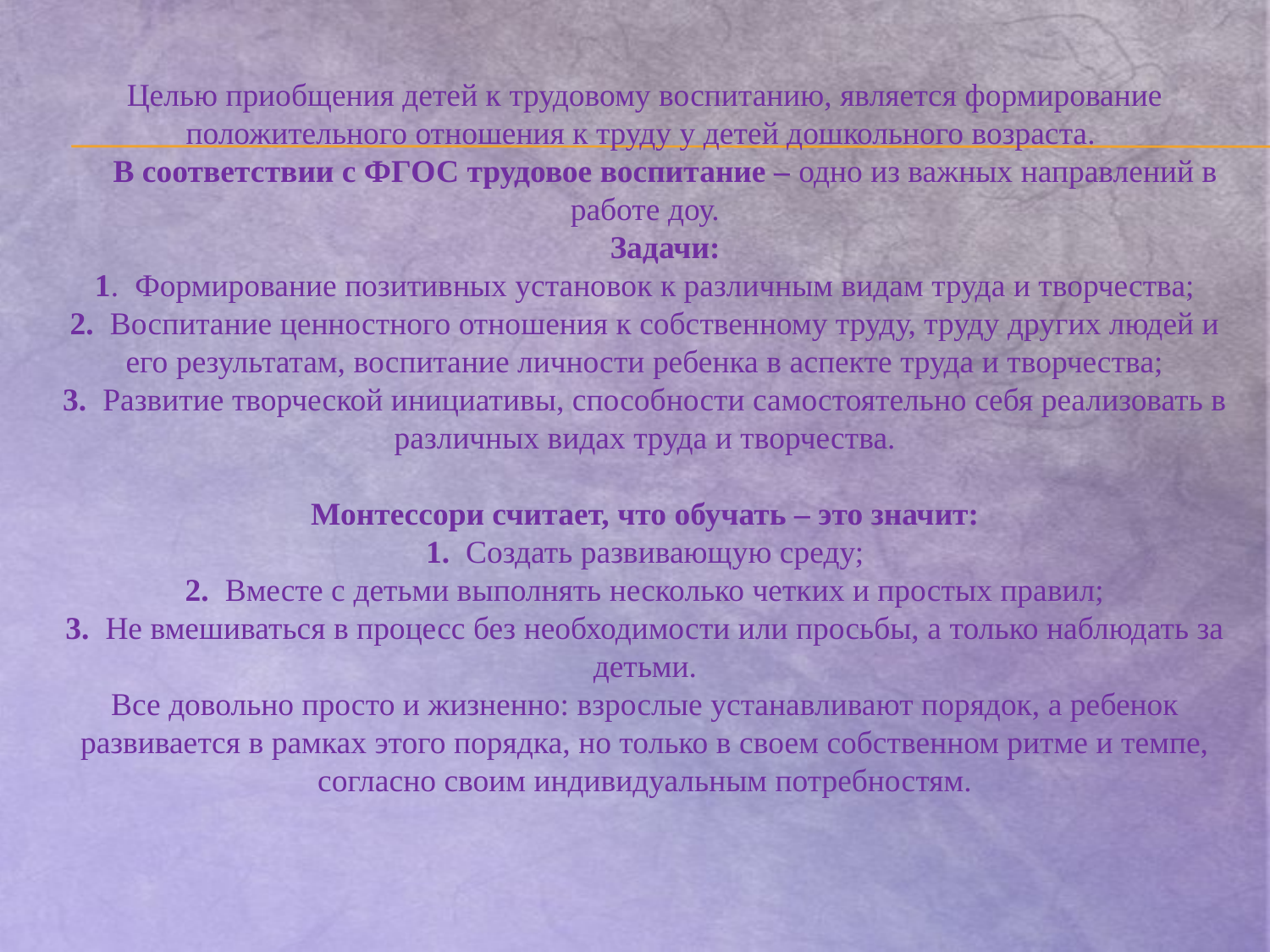

# Целью приобщения детей к трудовому воспитанию, является формирование положительного отношения к труду у детей дошкольного возраста. В соответствии с ФГОС трудовое воспитание – одно из важных направлений в работе доу. Задачи: 1.  Формирование позитивных установок к различным видам труда и творчества; 2.  Воспитание ценностного отношения к собственному труду, труду других людей и его результатам, воспитание личности ребенка в аспекте труда и творчества; 3.  Развитие творческой инициативы, способности самостоятельно себя реализовать в различных видах труда и творчества. Монтессори считает, что обучать – это значит: 1.  Создать развивающую среду; 2.  Вместе с детьми выполнять несколько четких и простых правил; 3.  Не вмешиваться в процесс без необходимости или просьбы, а только наблюдать за детьми. Все довольно просто и жизненно: взрослые устанавливают порядок, а ребенок развивается в рамках этого порядка, но только в своем собственном ритме и темпе, согласно своим индивидуальным потребностям.